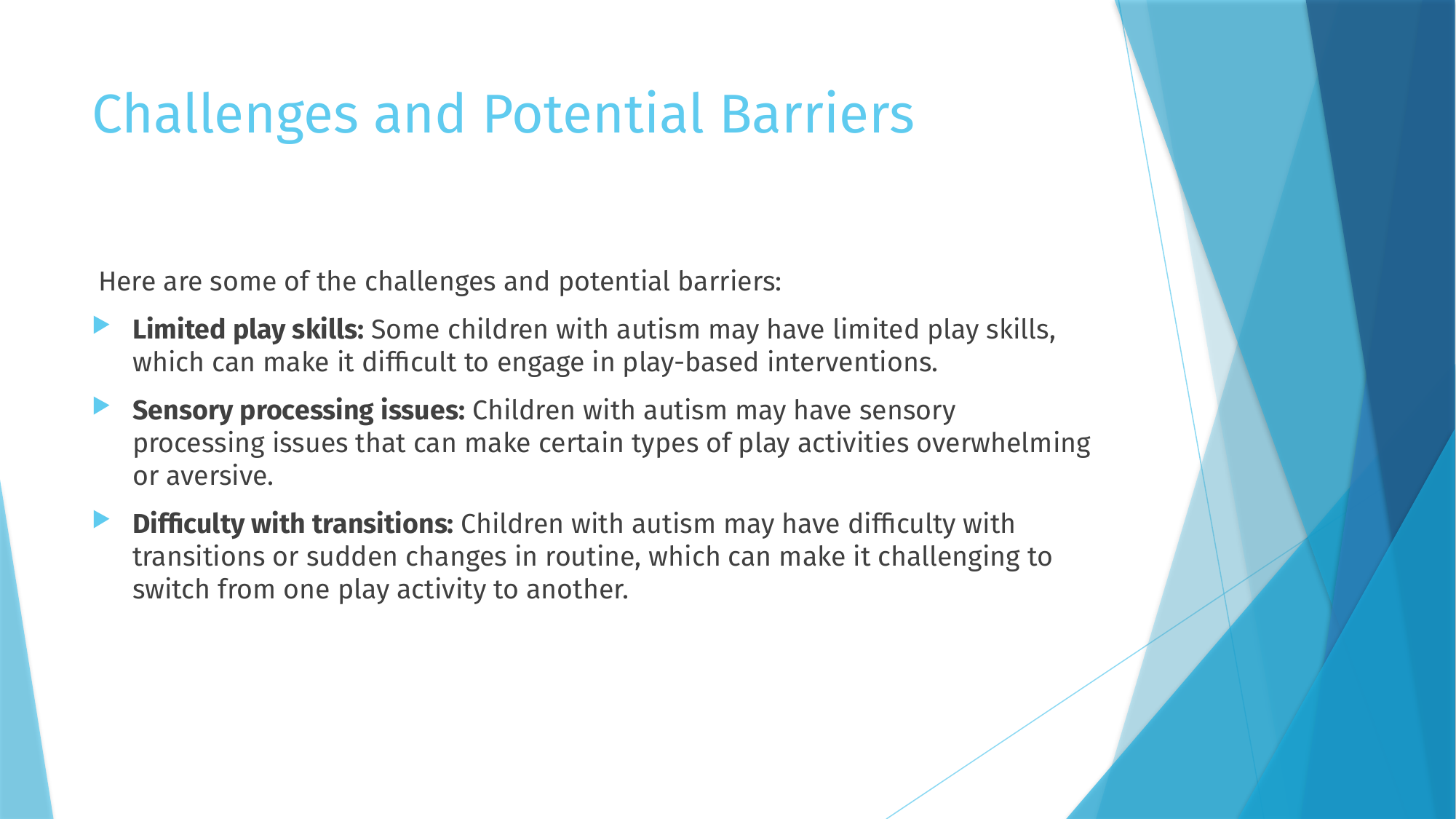

# Challenges and Potential Barriers
 Here are some of the challenges and potential barriers:
Limited play skills: Some children with autism may have limited play skills, which can make it difficult to engage in play-based interventions.
Sensory processing issues: Children with autism may have sensory processing issues that can make certain types of play activities overwhelming or aversive.
Difficulty with transitions: Children with autism may have difficulty with transitions or sudden changes in routine, which can make it challenging to switch from one play activity to another.